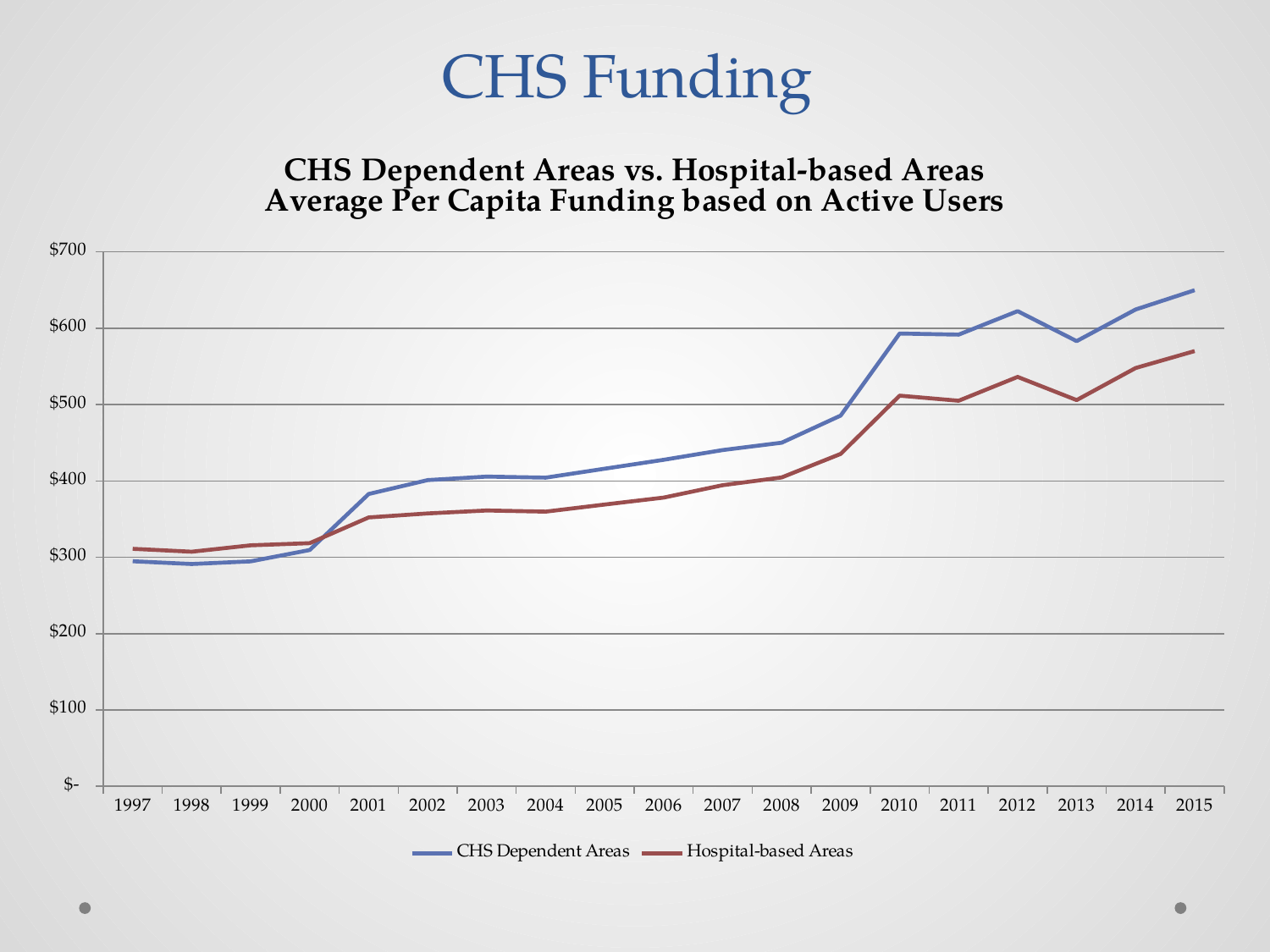

# CHS Funding

### Chart: CHS Dependent Areas vs. Hospital-based Areas
Average Per Capita Funding based on Active Users

| Category | CHS Dependent Areas | Hospital-based Areas  |
|---|---|---|
| 1997 | 294.7353574287273 | 311.07995065122356 |
| 1998 | 291.13071059697756 | 307.2752610817915 |
| 1999 | 294.64774563830474 | 315.6408406394064 |
| 2000 | 309.50317168812455 | 318.42971401461017 |
| 2001 | 382.9286384430227 | 352.16641133529 |
| 2002 | 401.1030744656392 | 357.4032020927514 |
| 2003 | 405.70411099881153 | 361.23415606659825 |
| 2004 | 404.3458717429246 | 359.75493717809115 |
| 2005 | 416.06272509802864 | 369.07661807585663 |
| 2006 | 427.6998548958545 | 378.1255634315877 |
| 2007 | 440.4533156915661 | 394.4211043094343 |
| 2008 | 450.0768168511433 | 404.57712763760196 |
| 2009 | 485.6447598473585 | 435.4001185354632 |
| 2010 | 593.0823388412924 | 511.71310350221825 |
| 2011 | 591.6750923467312 | 505.0315012816378 |
| 2012 | 622.4253207762301 | 536.252442059699 |
| 2013 | 583.1075300922025 | 505.9367814617002 |
| 2014 | 624.5389904501719 | 547.9140578208885 |
| 2015 | 649.8163892154007 | 570.09268225872 |